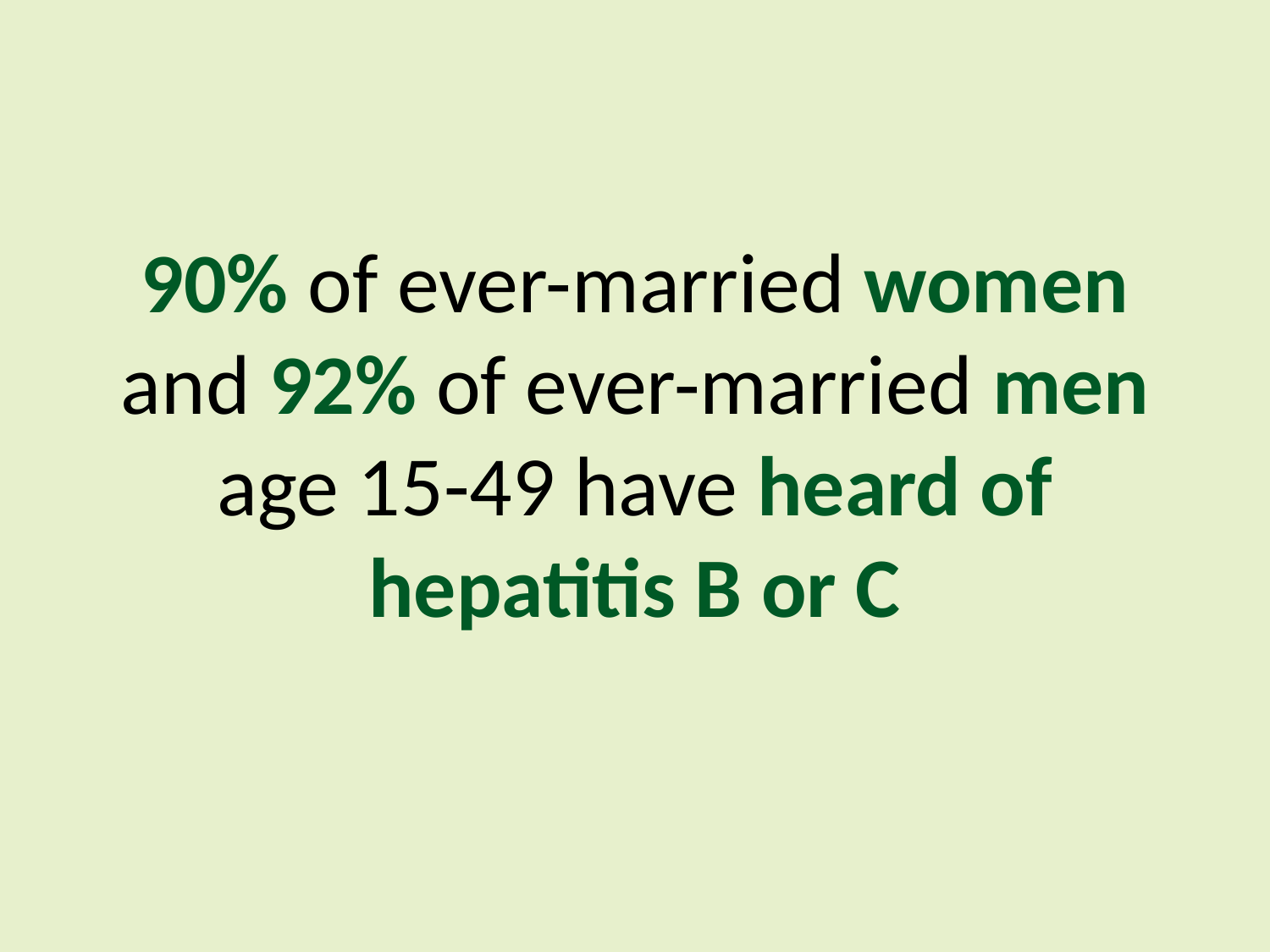

90% of ever-married women and 92% of ever-married men age 15-49 have heard of hepatitis B or C